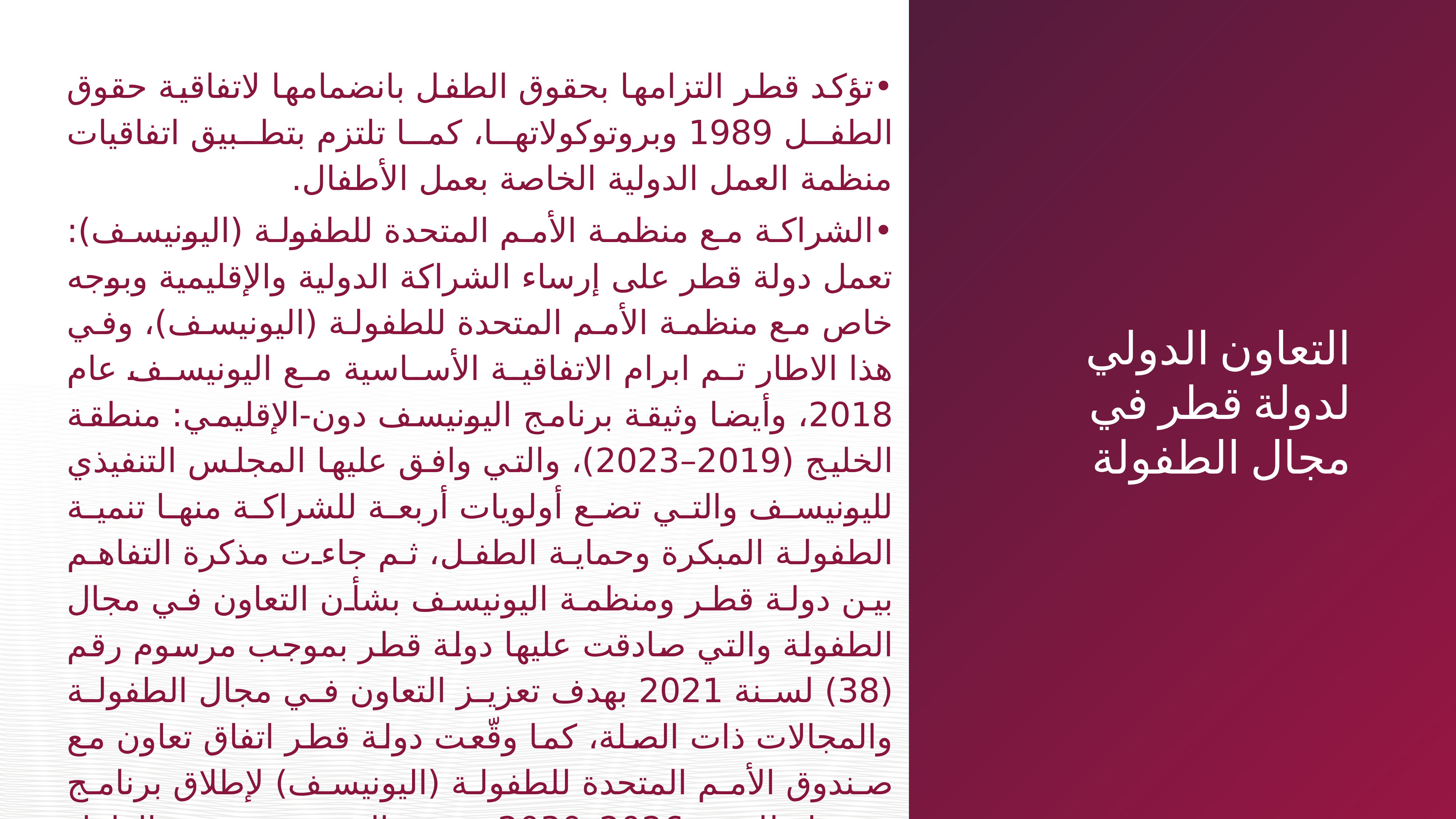

•	تؤكد قطر التزامها بحقوق الطفل بانضمامها لاتفاقية حقوق الطفل 1989 وبروتوكولاتها، كما تلتزم بتطبيق اتفاقيات منظمة العمل الدولية الخاصة بعمل الأطفال.
•	الشراكة مع منظمة الأمم المتحدة للطفولة (اليونيسف): تعمل دولة قطر على إرساء الشراكة الدولية والإقليمية وبوجه خاص مع منظمة الأمم المتحدة للطفولة (اليونيسف)، وفي هذا الاطار تم ابرام الاتفاقية الأساسية مع اليونيسف عام 2018، وأيضا وثيقة برنامج اليونيسف دون‑الإقليمي: منطقة الخليج (2019–2023)، والتي وافق عليها المجلس التنفيذي لليونيسف والتي تضع أولويات أربعة للشراكة منها تنمية الطفولة المبكرة وحماية الطفل، ثم جاءت مذكرة التفاهم بين دولة قطر ومنظمة اليونيسف بشأن التعاون في مجال الطفولة والتي صادقت عليها دولة قطر بموجب مرسوم رقم (38) لسنة 2021 بهدف تعزيز التعاون في مجال الطفولة والمجالات ذات الصلة، كما وقّعت دولة قطر اتفاق تعاون مع صندوق الأمم المتحدة للطفولة (اليونيسف) لإطلاق برنامج مشترك للفترة 2026–2030، يهدف إلى تعزيز حقوق الطفل ودعم مجالات التعليم والحماية والتنمية وفق رؤية قطر الوطنية 2030.
# التعاون الدولي لدولة قطر في مجال الطفولة